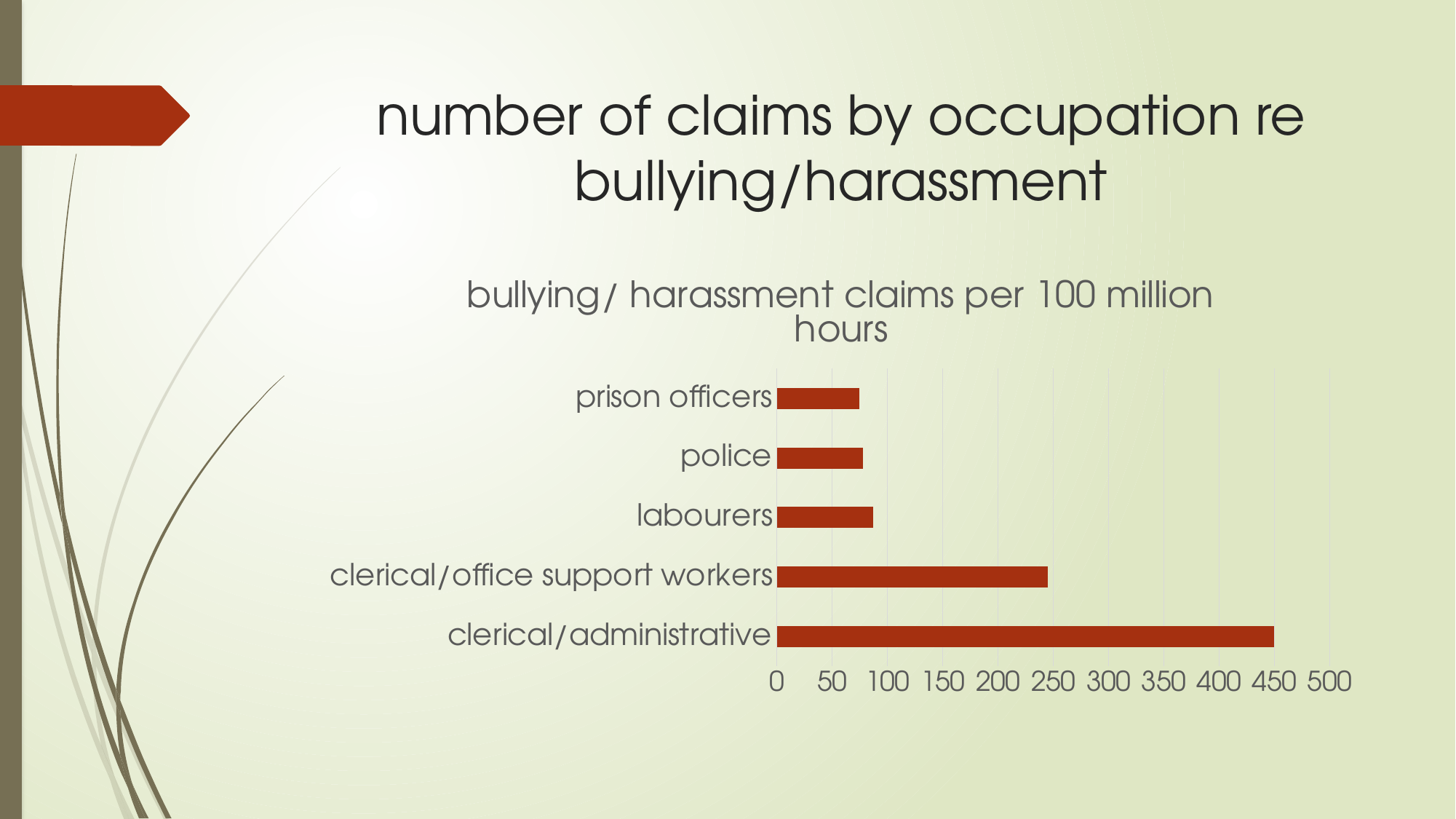

# number of claims by occupation re bullying/harassment

### Chart: bullying/ harassment claims per 100 million hours

| Category | per 100 million hours |
|---|---|
| clerical/administrative | 449.5 |
| clerical/office support workers | 245.2 |
| labourers | 86.8 |
| police | 77.7 |
| prison officers | 74.5 |